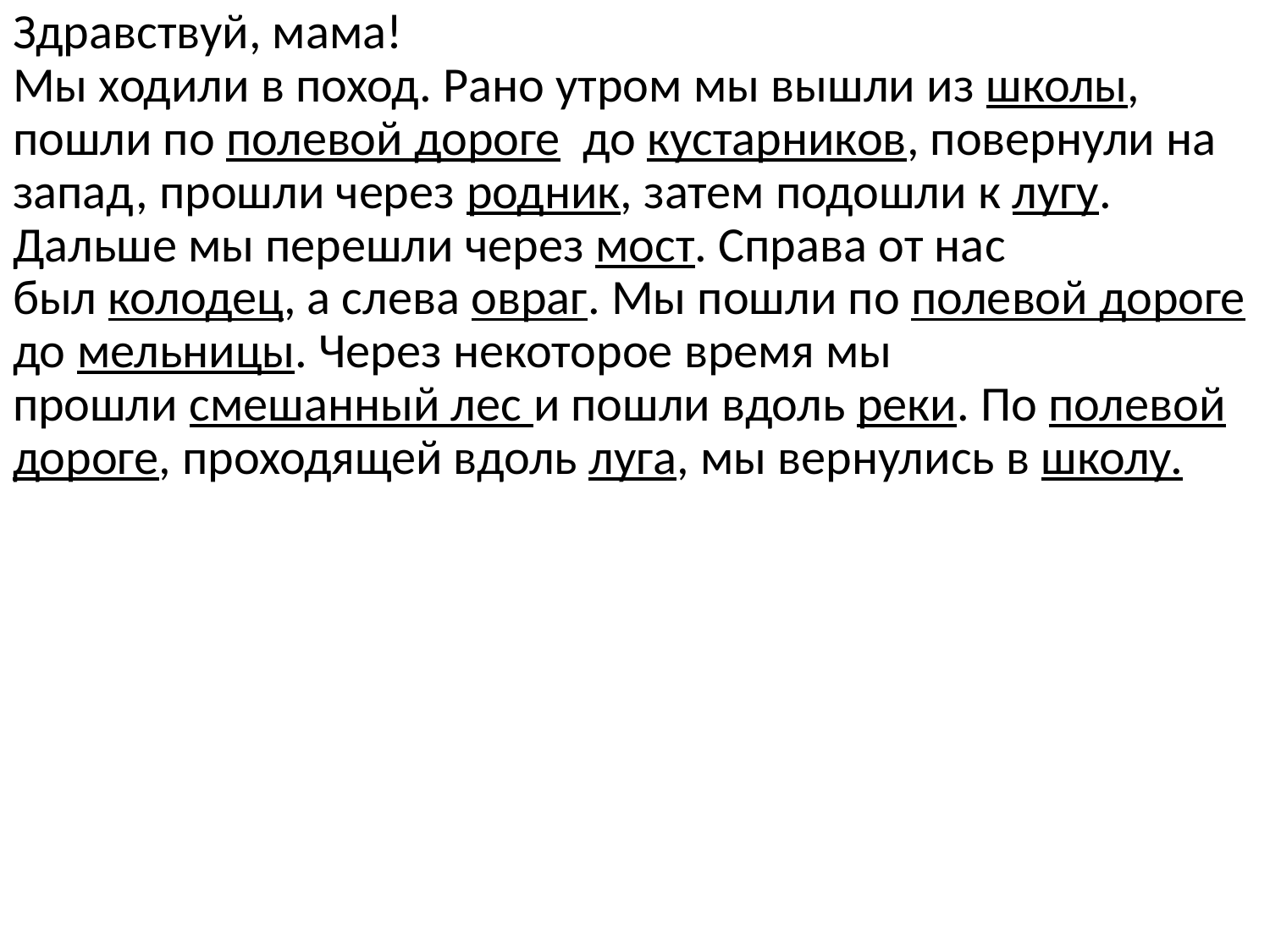

Здравствуй, мама!
Мы ходили в поход. Рано утром мы вышли из школы, пошли по полевой дороге  до кустарников, повернули на запад, прошли через родник, затем подошли к лугу. Дальше мы перешли через мост. Справа от нас был колодец, а слева овраг. Мы пошли по полевой дороге до мельницы. Через некоторое время мы прошли смешанный лес и пошли вдоль реки. По полевой дороге, проходящей вдоль луга, мы вернулись в школу.